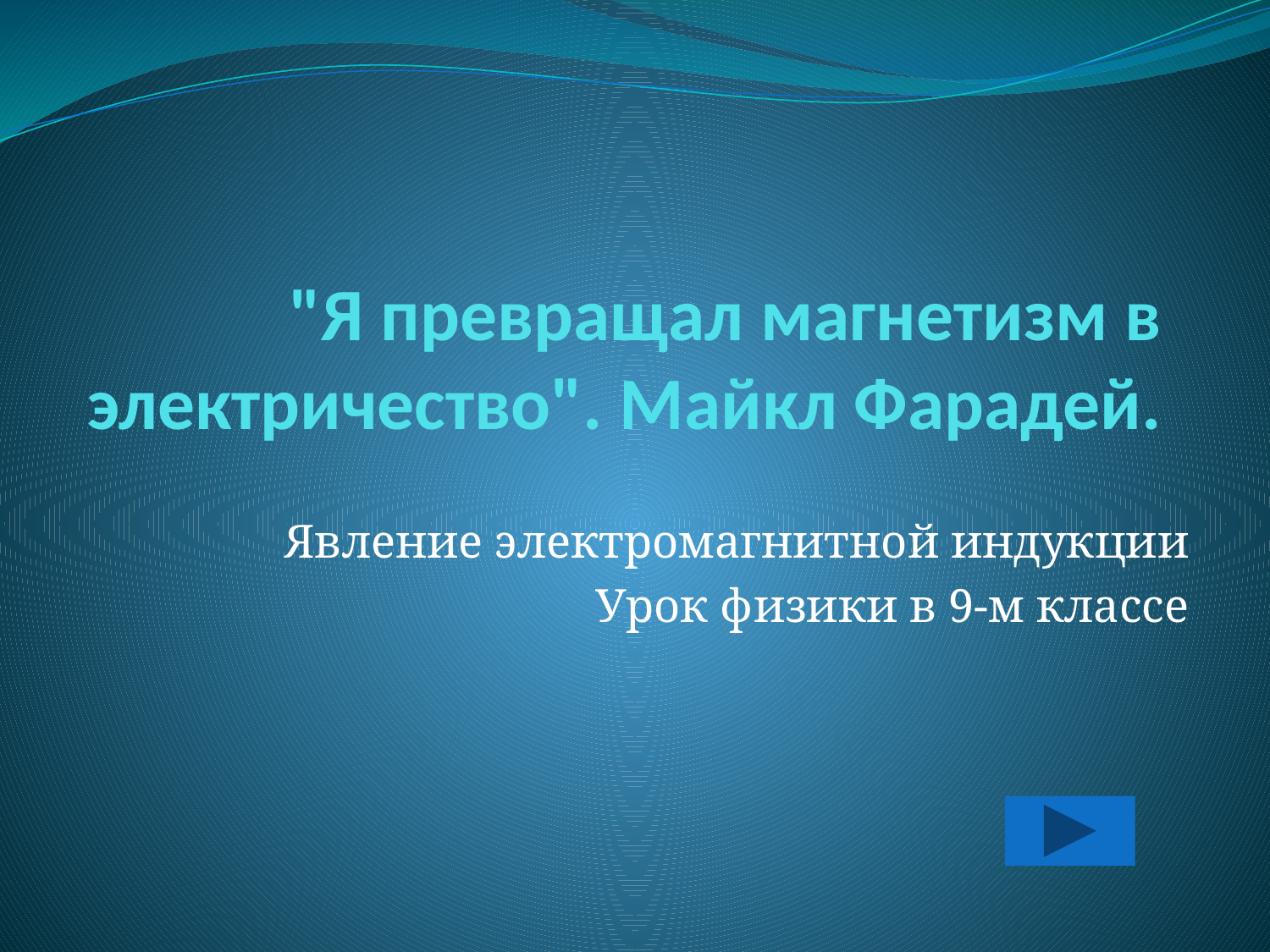

# "Я превращал магнетизм в электричество". Майкл Фарадей.
Явление электромагнитной индукции
Урок физики в 9-м классе